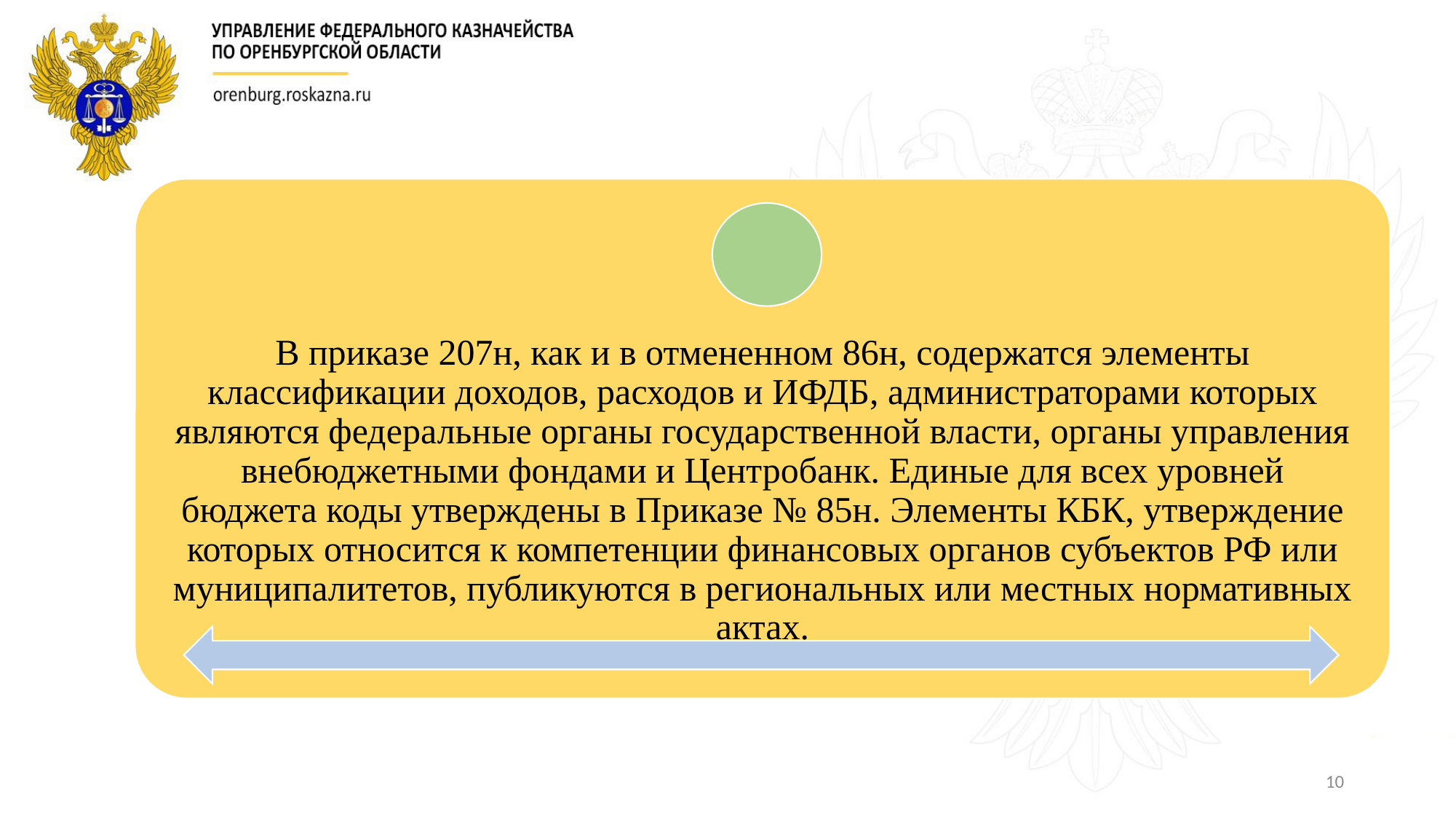

В приказе 207н, как и в отмененном 86н, содержатся элементы классификации доходов, расходов и ИФДБ, администраторами которых являются федеральные органы государственной власти, органы управления внебюджетными фондами и Центробанк. Единые для всех уровней бюджета коды утверждены в Приказе № 85н. Элементы КБК, утверждение которых относится к компетенции финансовых органов субъектов РФ или муниципалитетов, публикуются в региональных или местных нормативных актах.
10